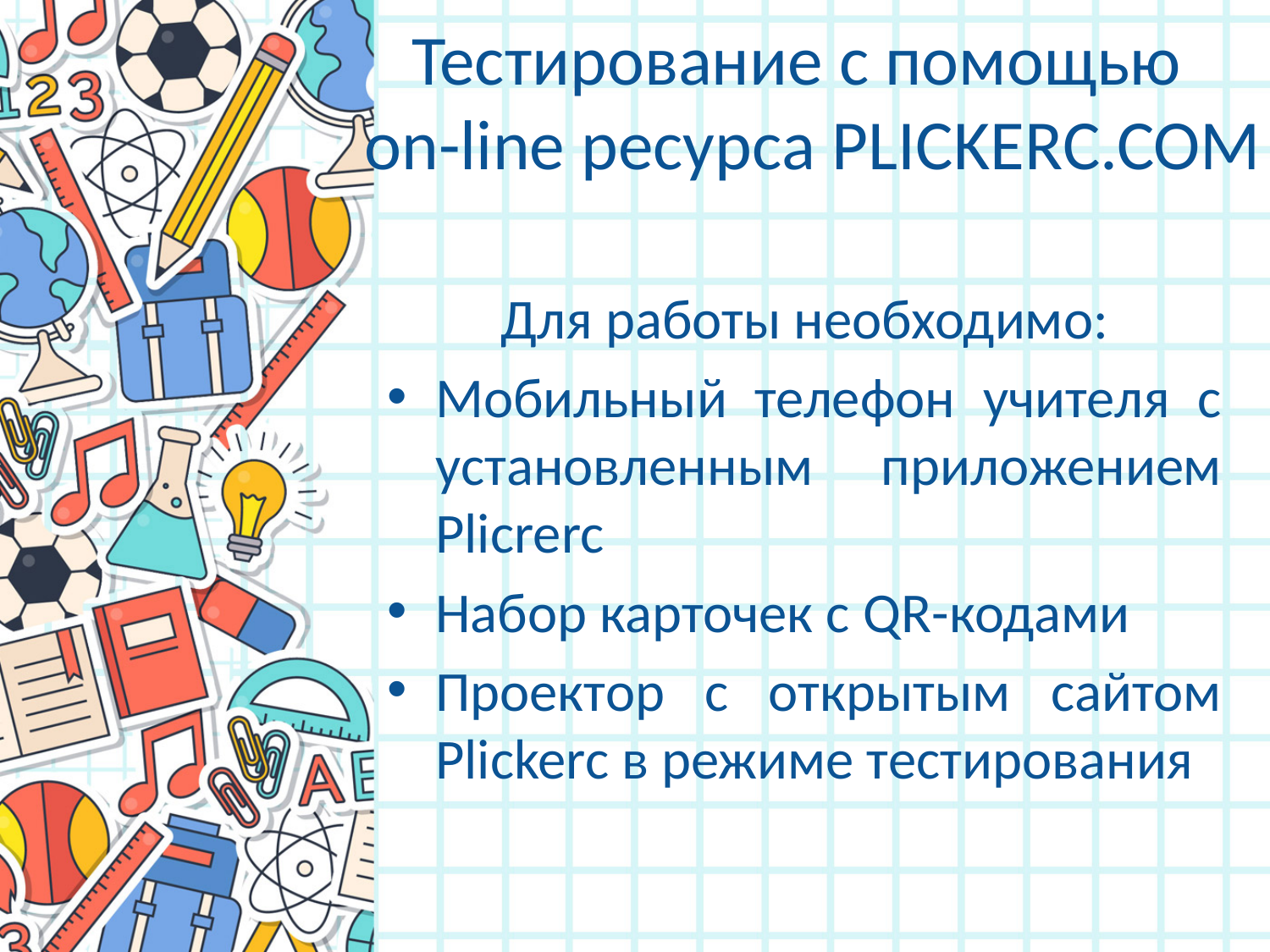

# Тестирование с помощью on-line ресурса PLICKERC.COM
Для работы необходимо:
Мобильный телефон учителя с установленным приложением Plicrerc
Набор карточек с QR-кодами
Проектор с открытым сайтом Plickerc в режиме тестирования